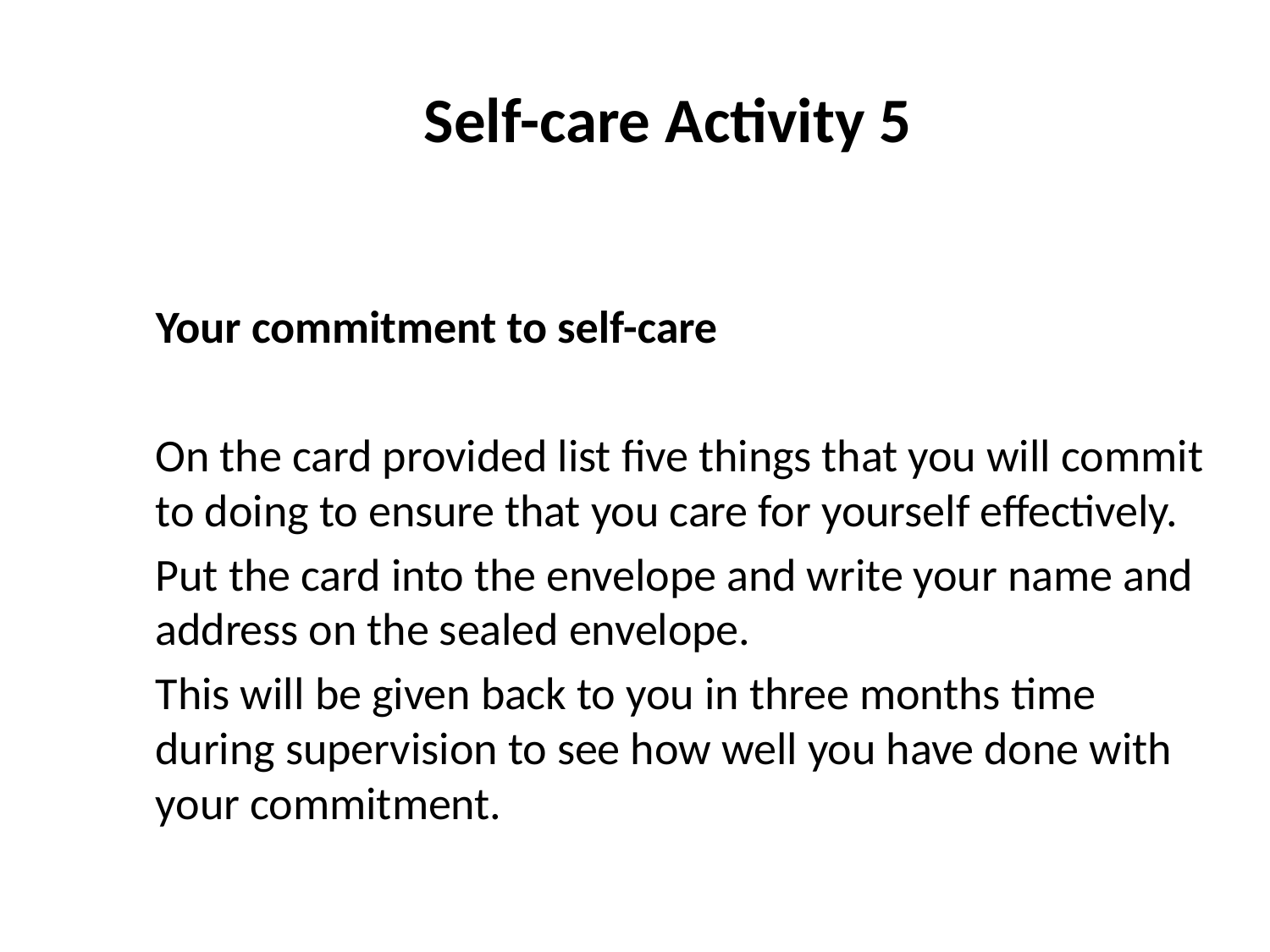

Self-care Activity 5
Your commitment to self-care

On the card provided list five things that you will commit to doing to ensure that you care for yourself effectively.
Put the card into the envelope and write your name and address on the sealed envelope.
This will be given back to you in three months time during supervision to see how well you have done with your commitment.